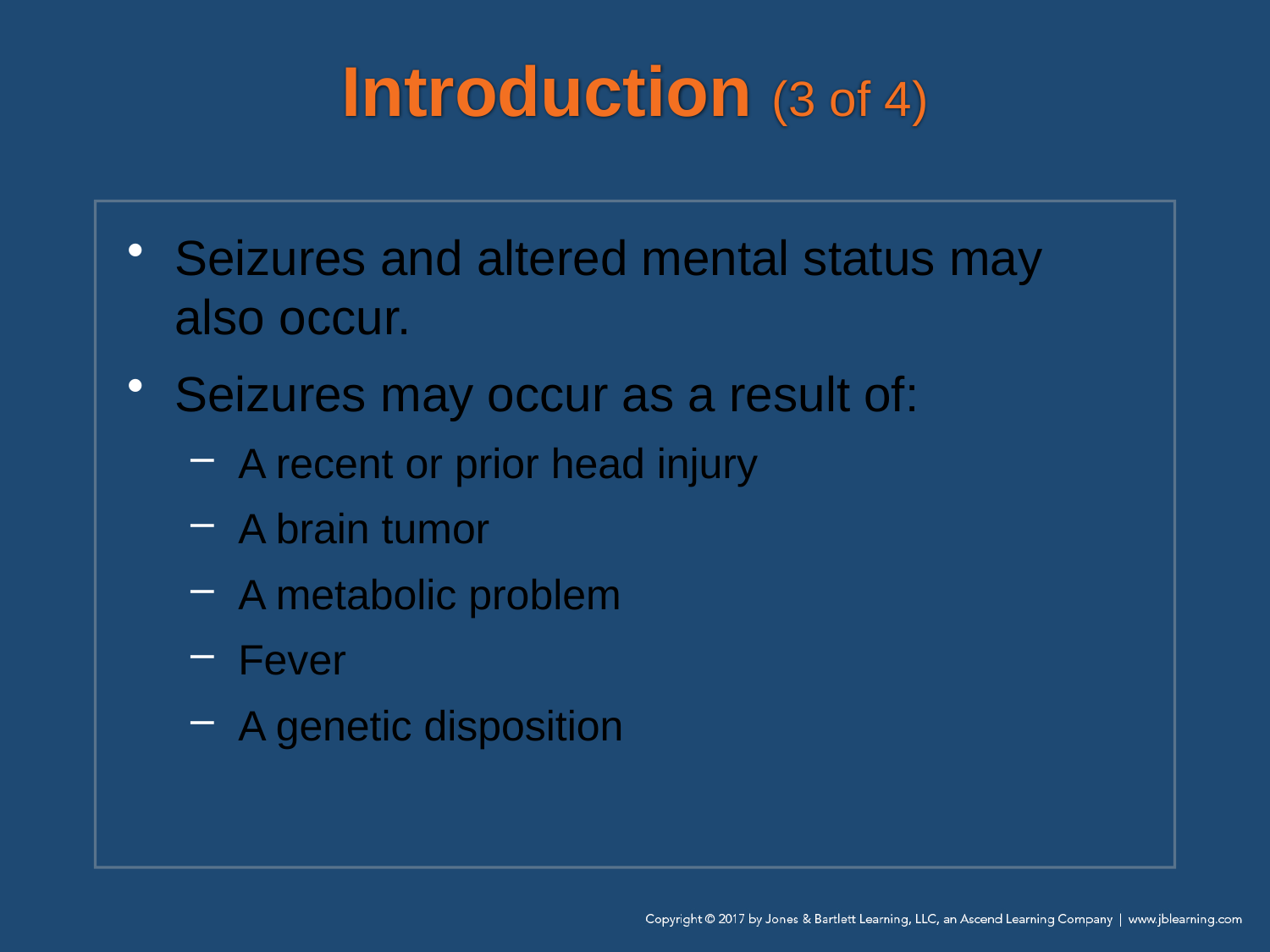

# Introduction (3 of 4)
Seizures and altered mental status may also occur.
Seizures may occur as a result of:
A recent or prior head injury
A brain tumor
A metabolic problem
Fever
A genetic disposition